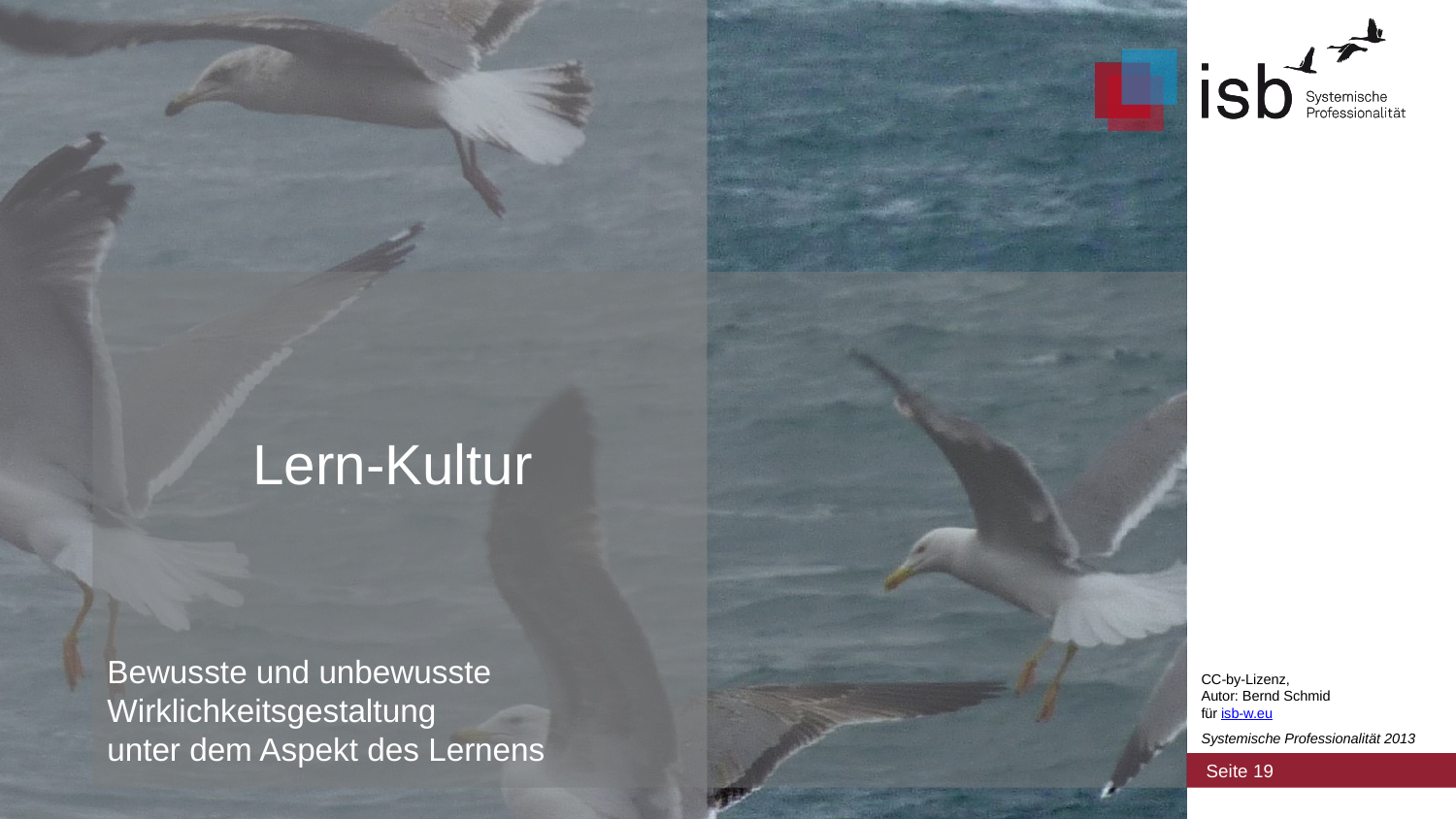

# Lern-Kultur Bewusste und unbewusste Wirklichkeitsgestaltung unter dem Aspekt des Lernens
 Seite 19